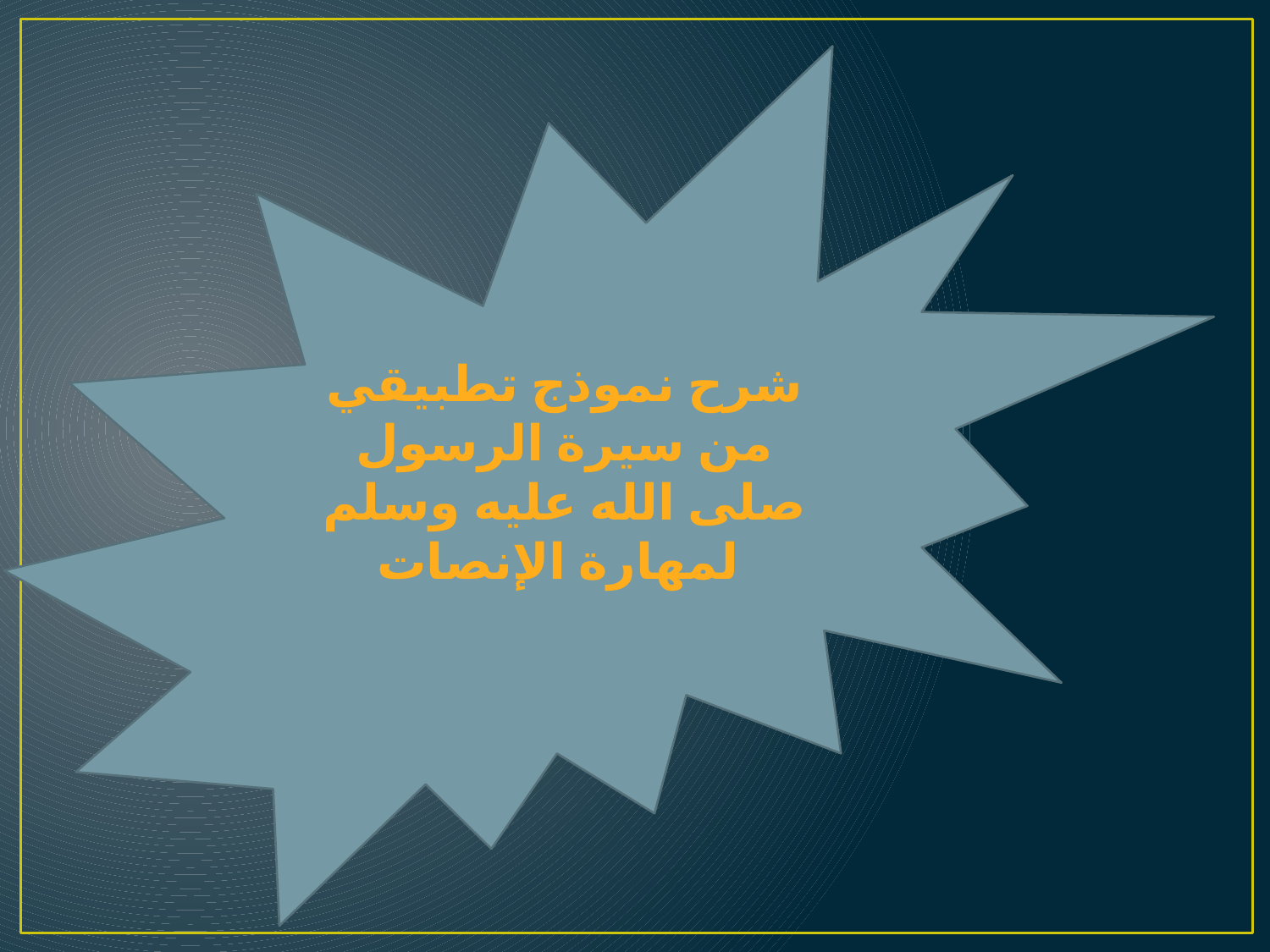

#
شرح نموذج تطبيقي من سيرة الرسول صلى الله عليه وسلم  لمهارة الإنصات